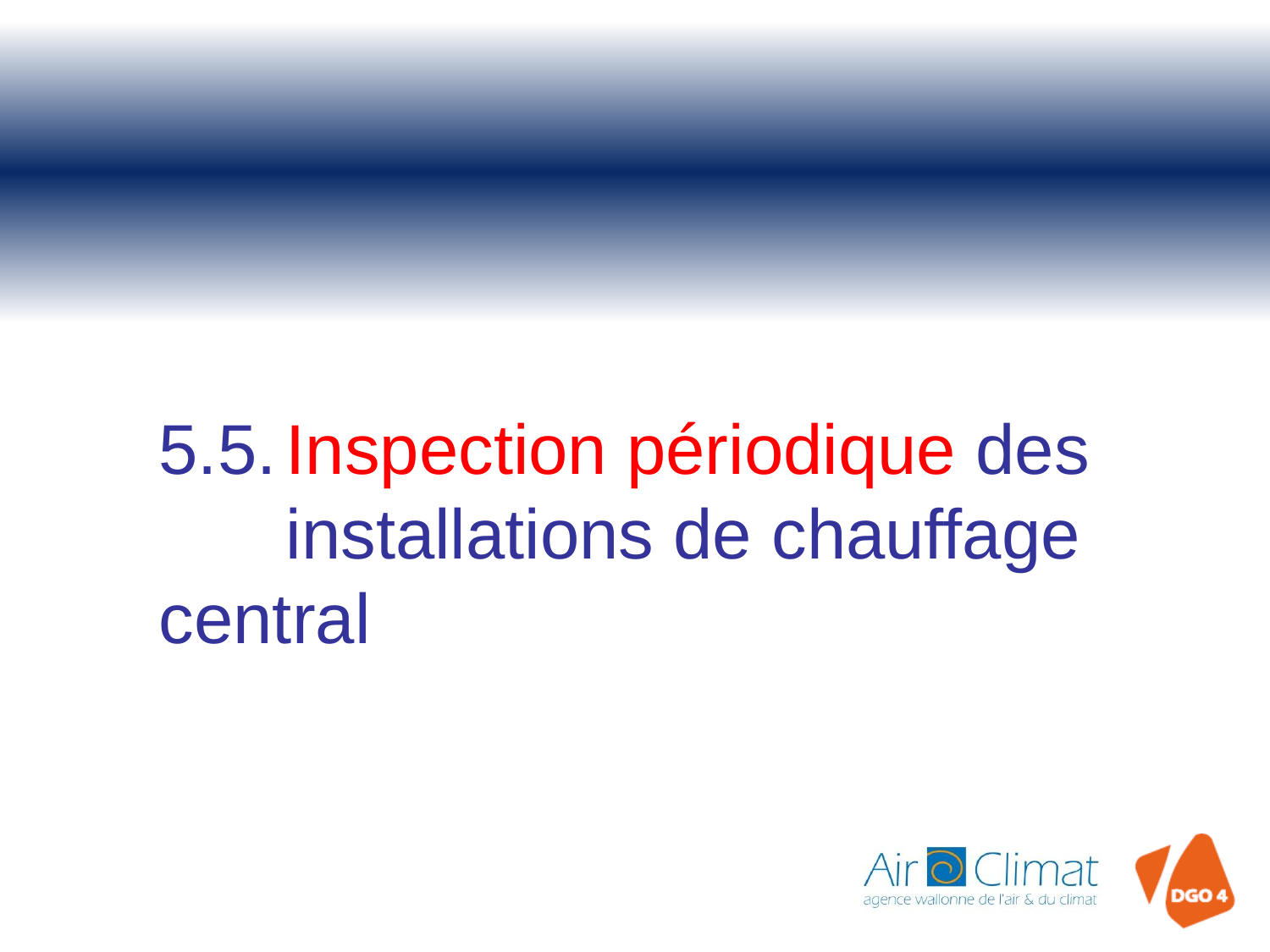

# 5.5.	Inspection périodique des 		installations de chauffage 	central